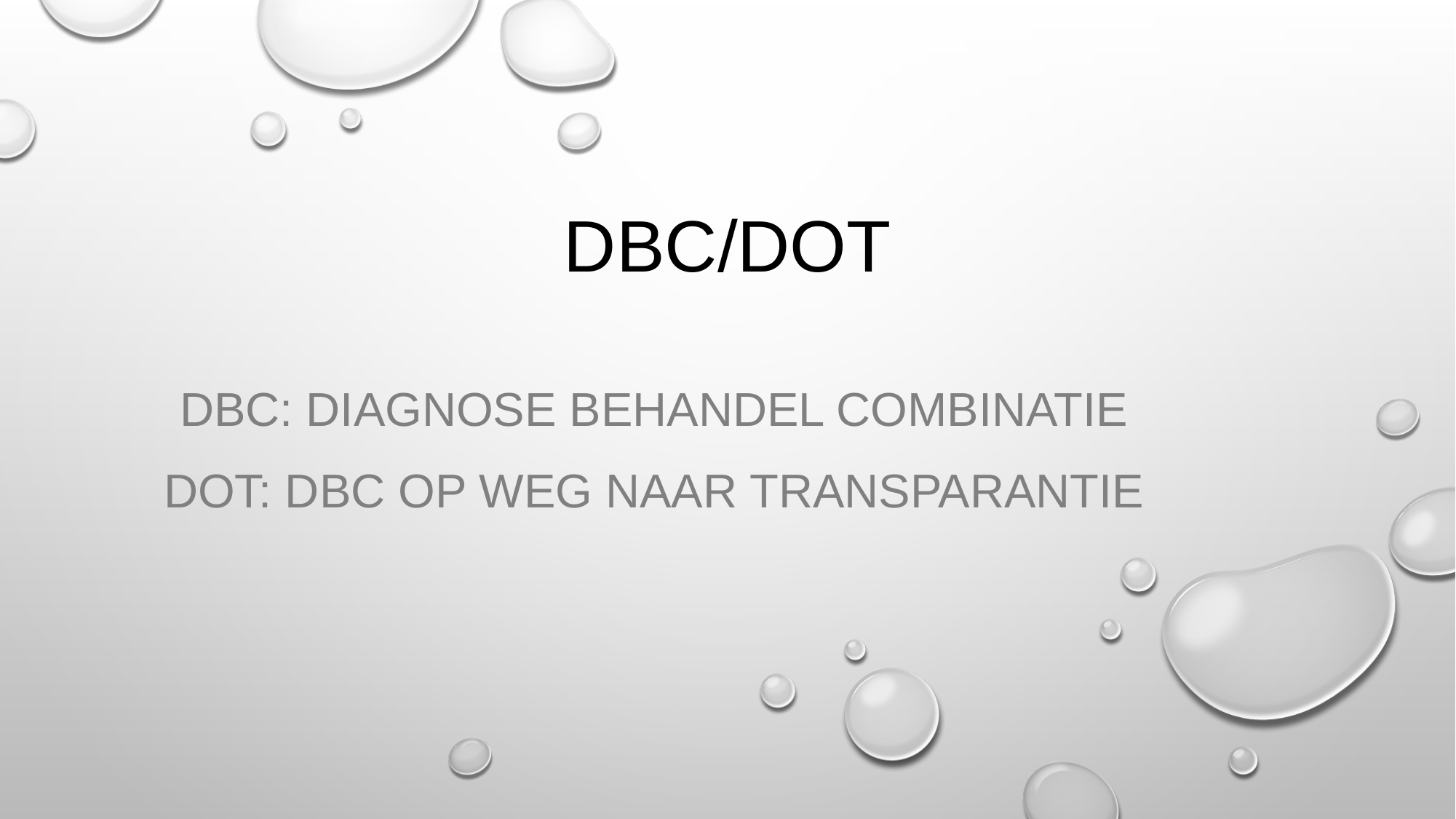

# DBC/DOT
DBC: Diagnose behandel combinatie
DOT: DBC op weg naar transparantie